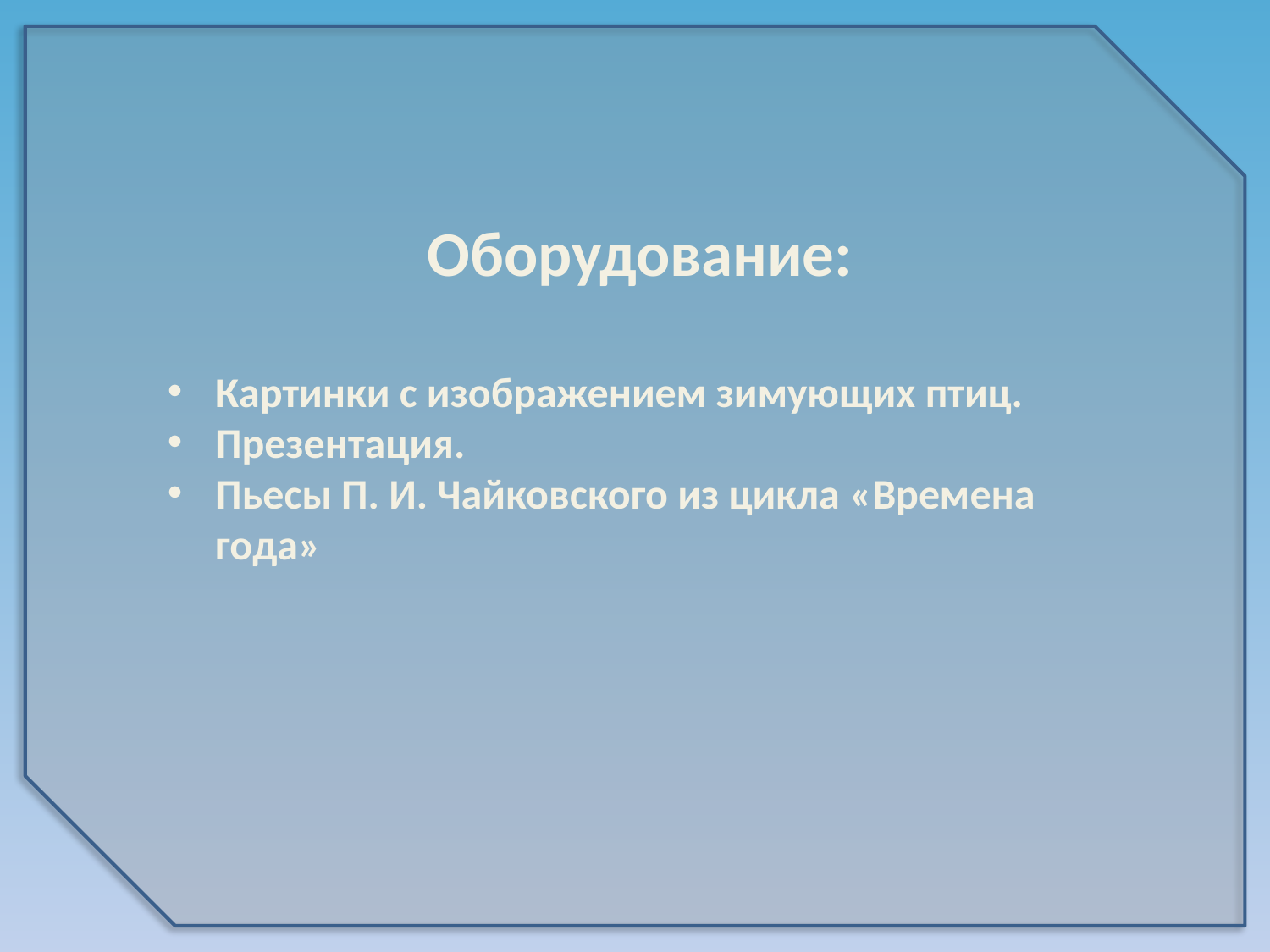

Оборудование:

Картинки с изображением зимующих птиц.
Презентация.
Пьесы П. И. Чайковского из цикла «Времена года»